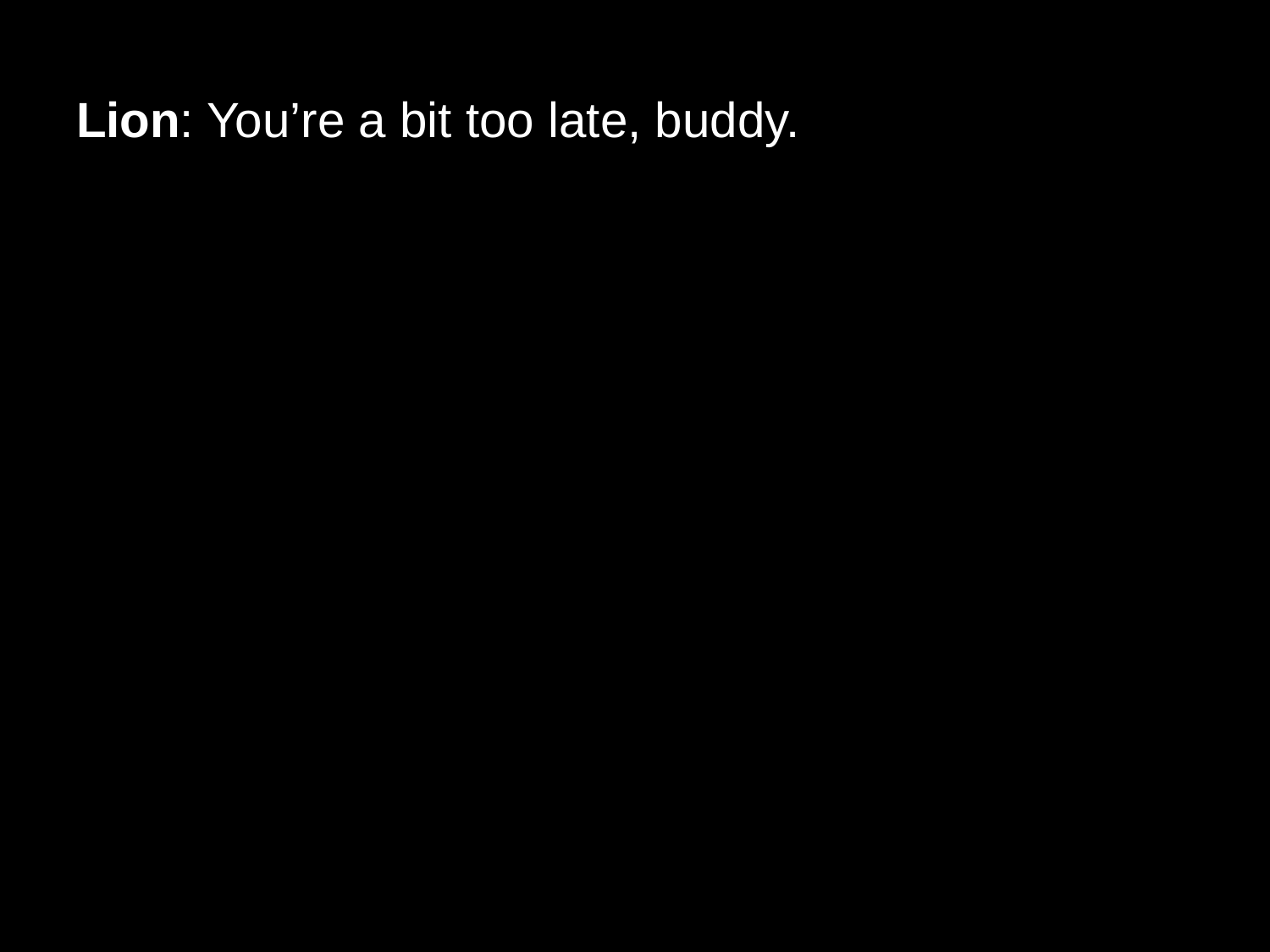

# Lion: You’re a bit too late, buddy.